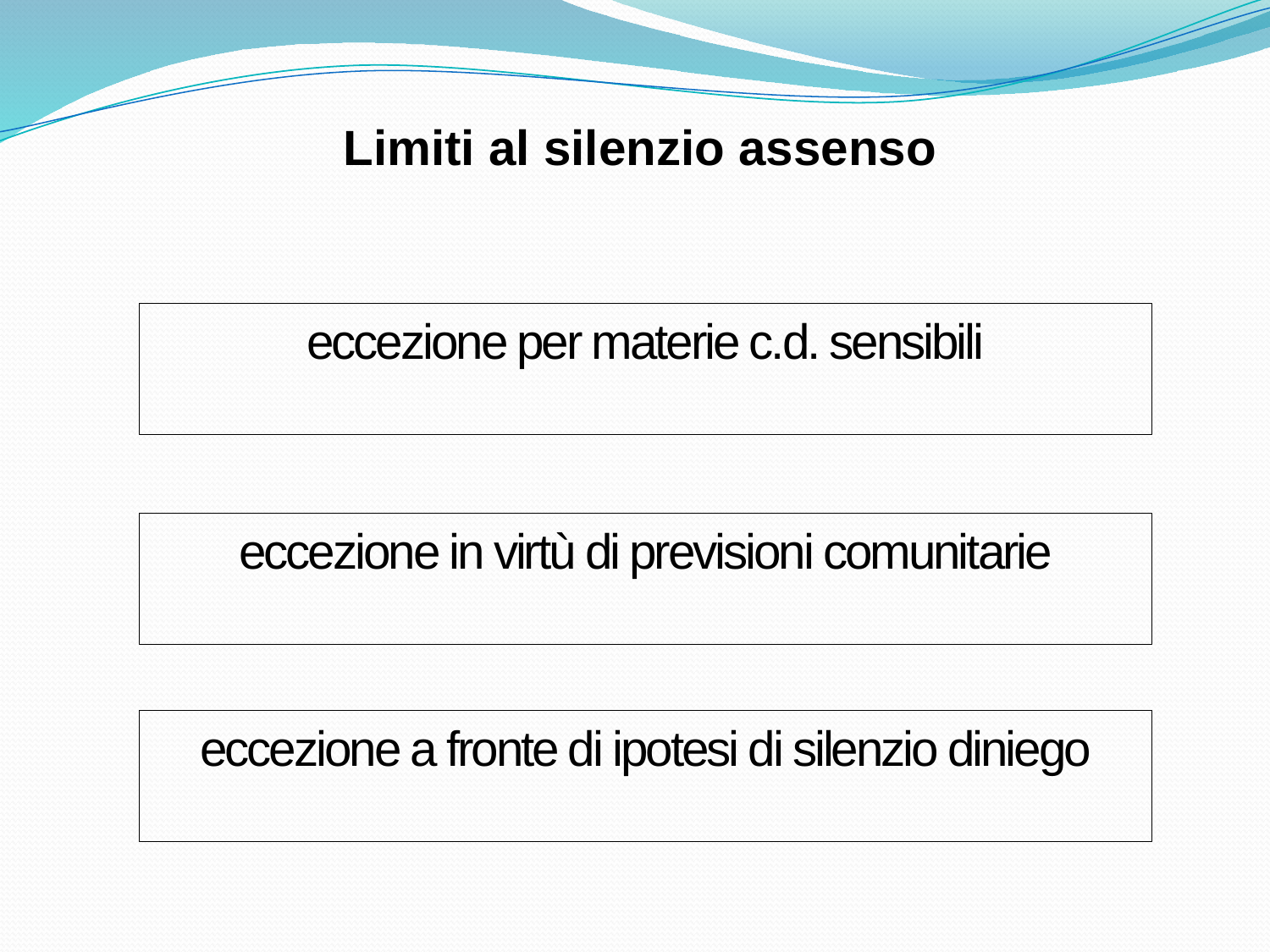

Limiti al silenzio assenso
eccezione per materie c.d. sensibili

eccezione in virtù di previsioni comunitarie

eccezione a fronte di ipotesi di silenzio diniego